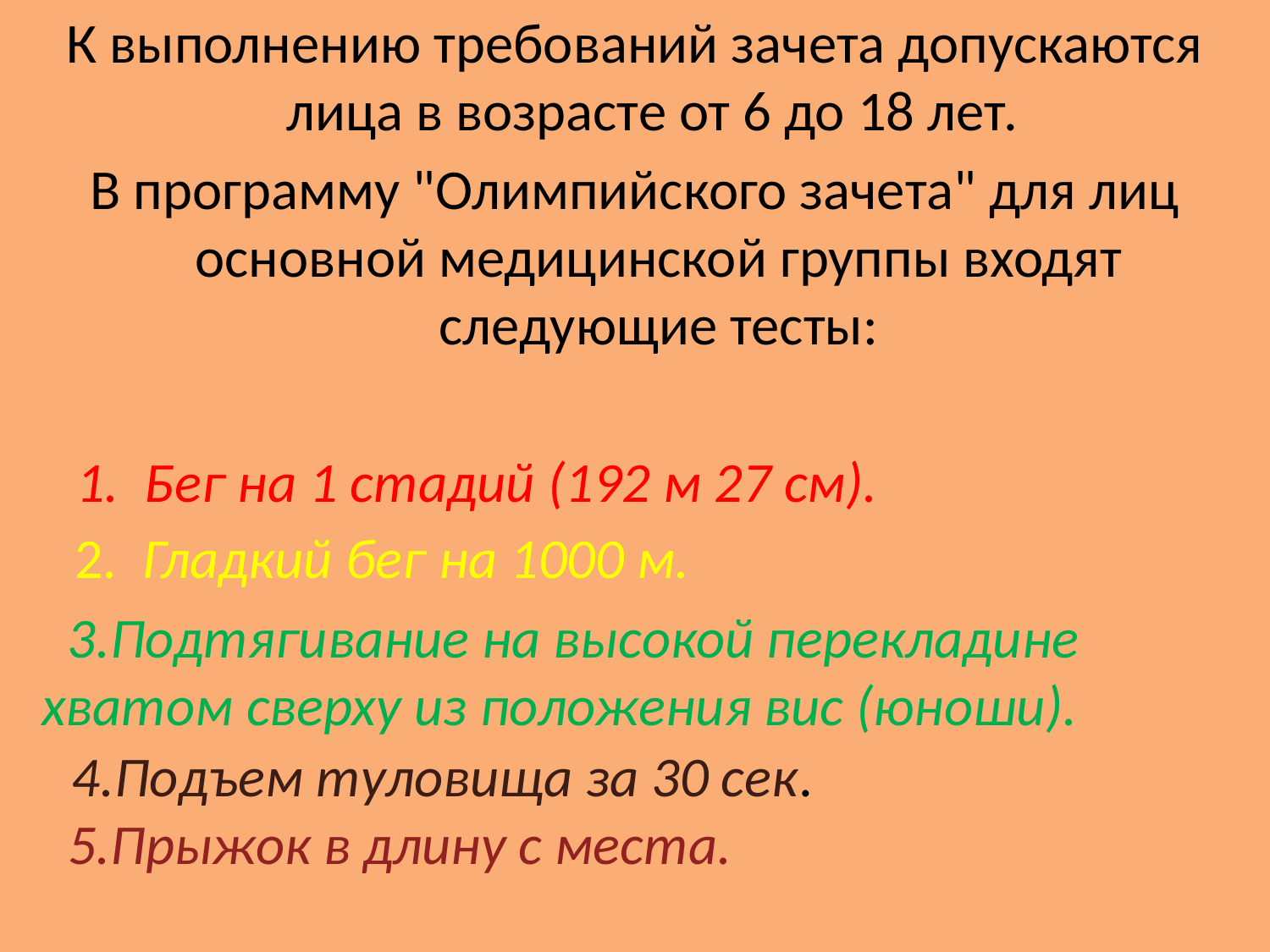

К выполнению требований зачета допускаются лица в возрасте от 6 до 18 лет.
В программу "Олимпийского зачета" для лиц основной медицинской группы входят следующие тесты:

     1.  Бег на 1 стадий (192 м 27 см).

#
 2.  Гладкий бег на 1000 м.
  3.Подтягивание на высокой перекладине    хватом сверху из положения вис (юноши).
4.Подъем туловища за 30 сек.
  5.Прыжок в длину с места.